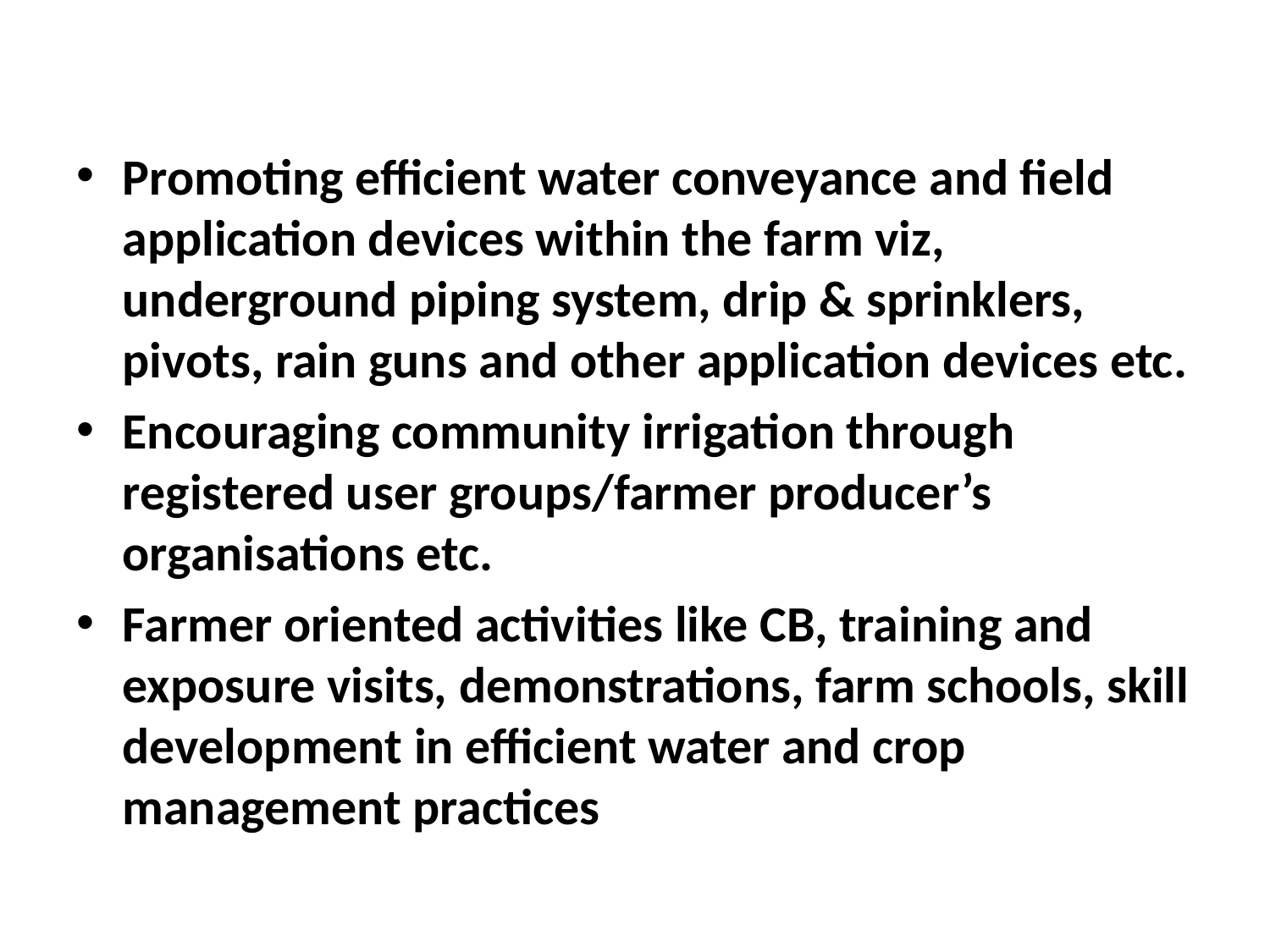

#
Promoting efficient water conveyance and field application devices within the farm viz, underground piping system, drip & sprinklers, pivots, rain guns and other application devices etc.
Encouraging community irrigation through registered user groups/farmer producer’s organisations etc.
Farmer oriented activities like CB, training and exposure visits, demonstrations, farm schools, skill development in efficient water and crop management practices